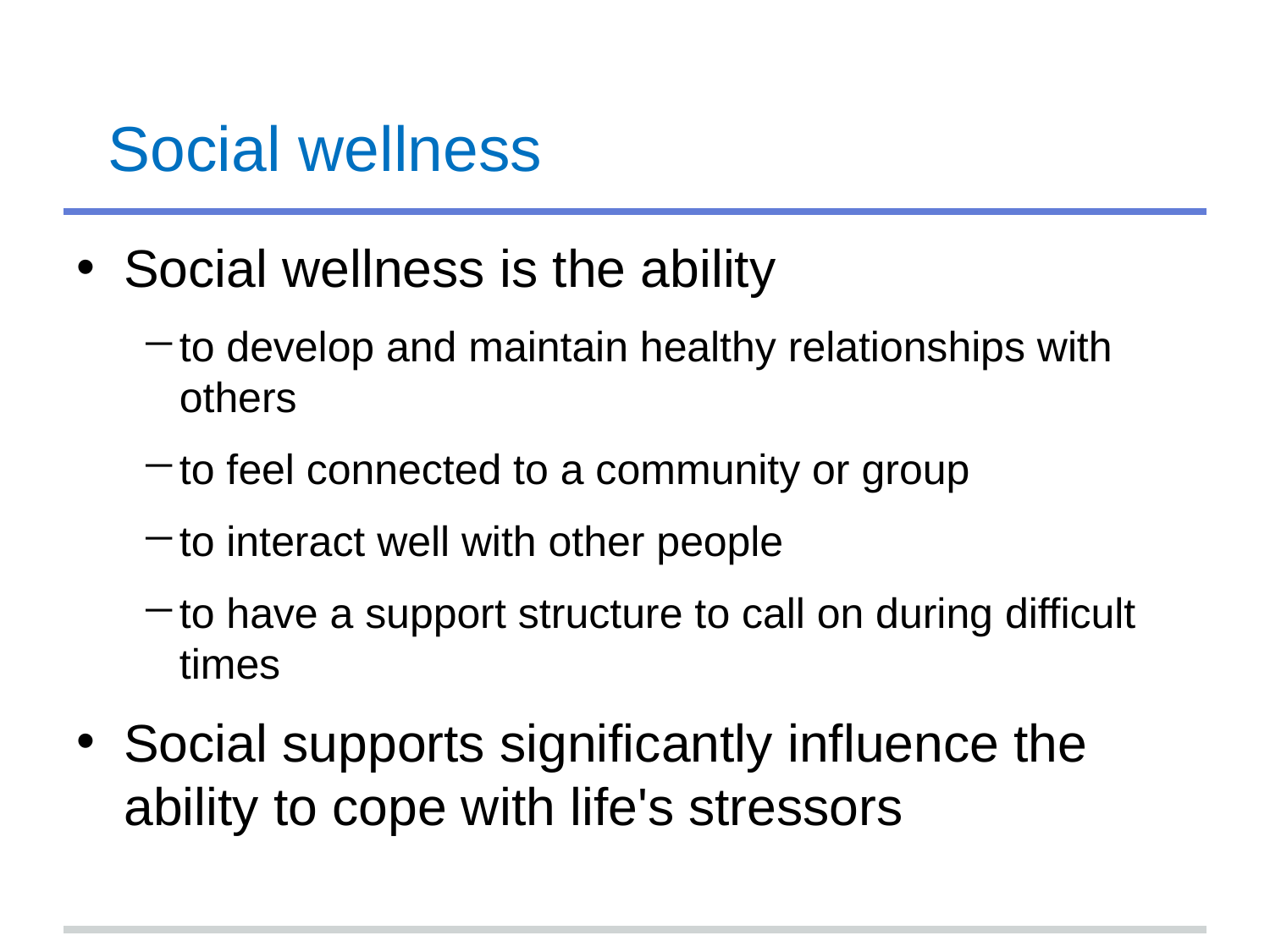

# Social wellness
Social wellness is the ability
to develop and maintain healthy relationships with others
to feel connected to a community or group
to interact well with other people
to have a support structure to call on during difficult times
Social supports significantly influence the ability to cope with life's stressors